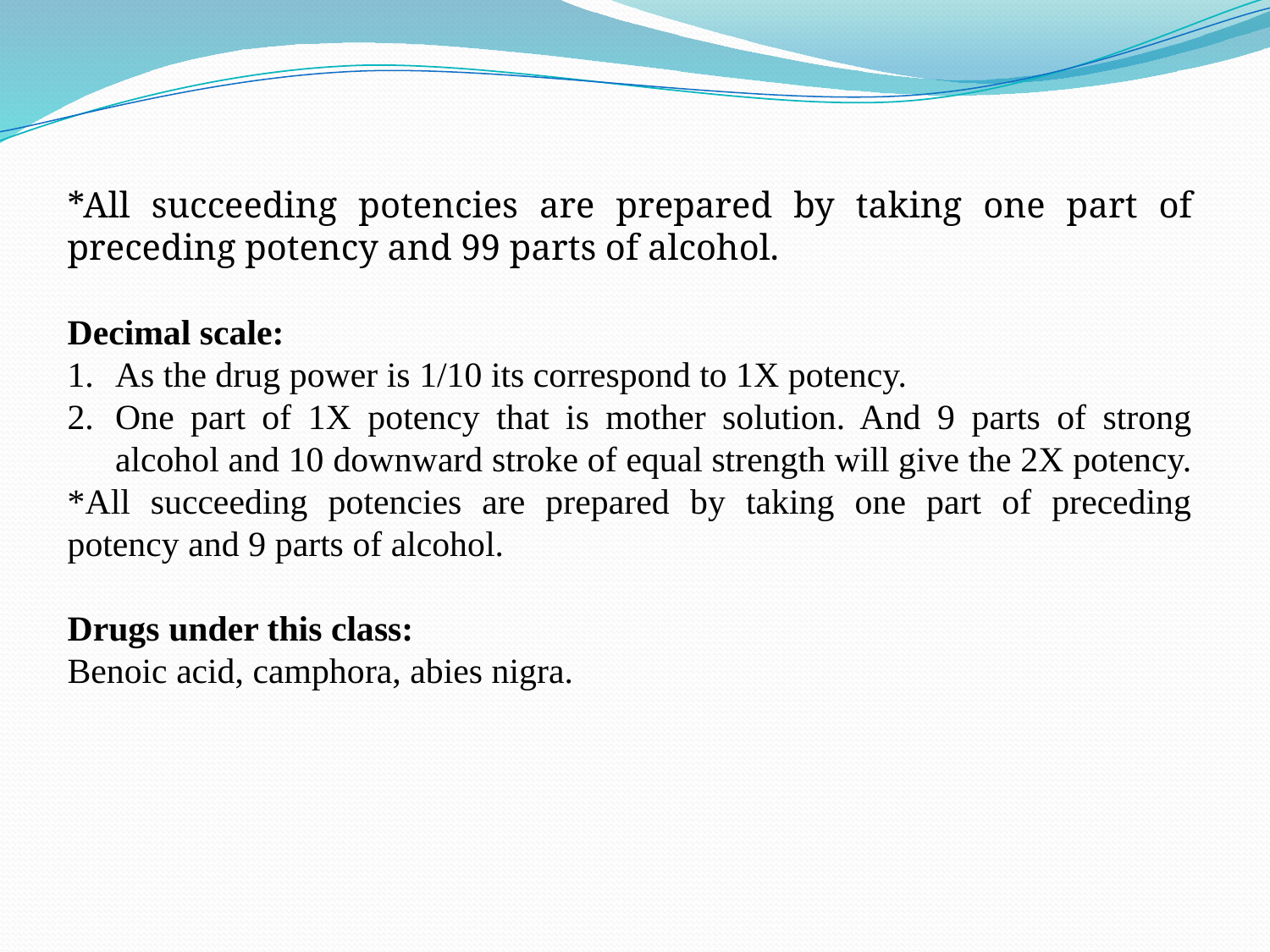

*All succeeding potencies are prepared by taking one part of preceding potency and 99 parts of alcohol.

Decimal scale:
As the drug power is 1/10 its correspond to 1X potency.
One part of 1X potency that is mother solution. And 9 parts of strong alcohol and 10 downward stroke of equal strength will give the 2X potency.
*All succeeding potencies are prepared by taking one part of preceding potency and 9 parts of alcohol.

Drugs under this class:
Benoic acid, camphora, abies nigra.